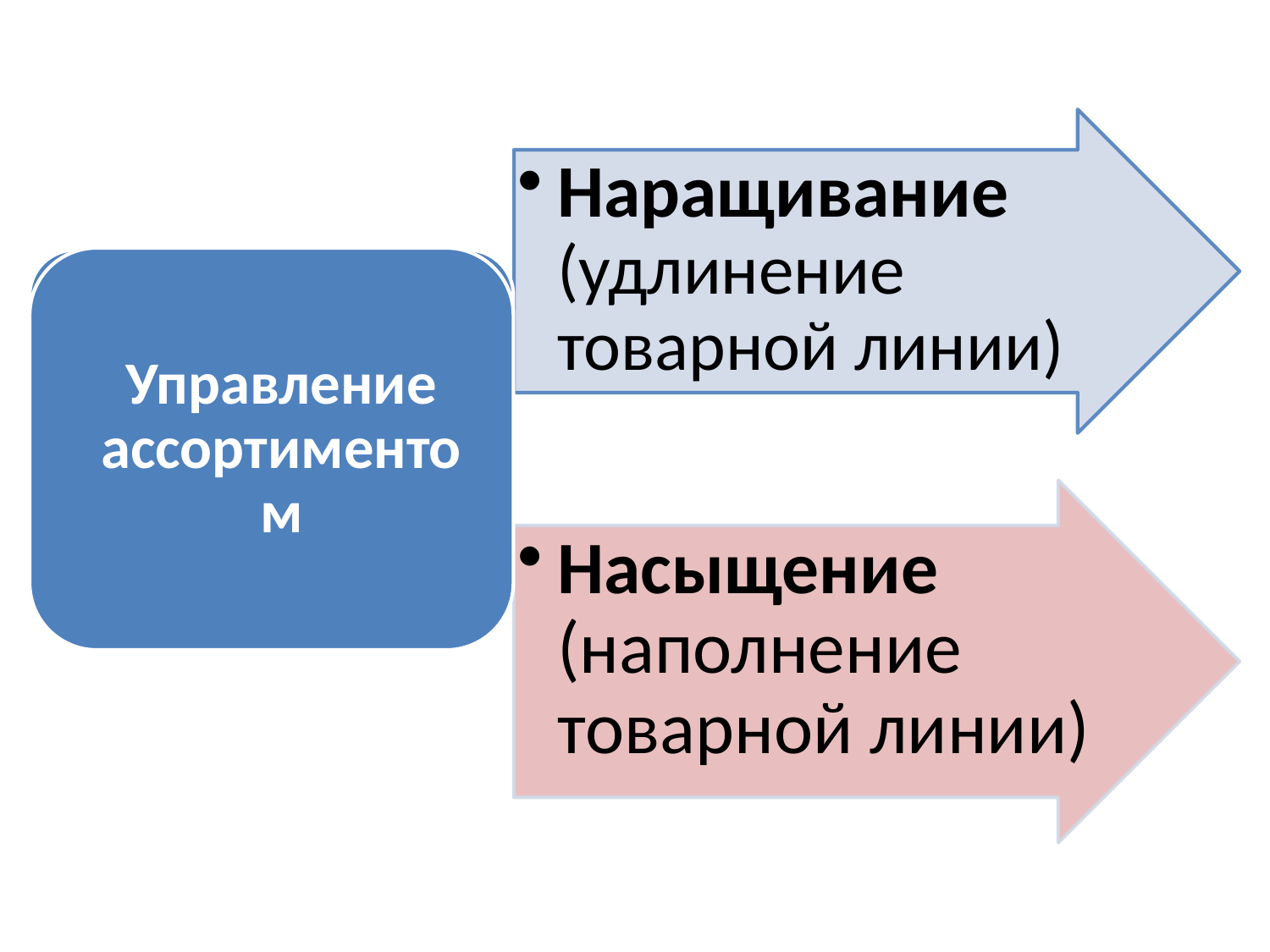

Наращивание (удлинение товарной линии)

Насыщение (наполнение товарной линии)
Управление ассортиментом